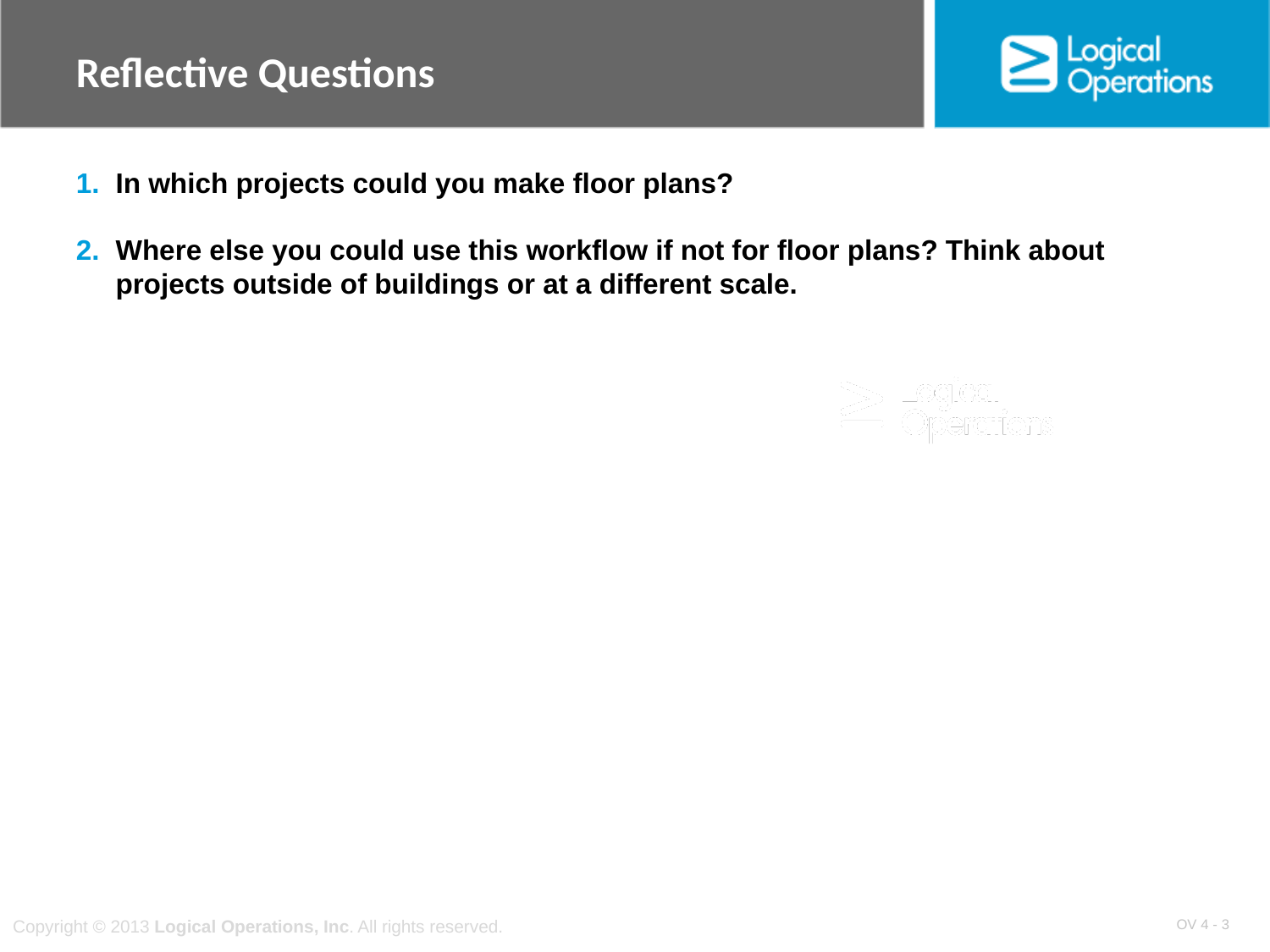

Reflective Questions
1. 	In which projects could you make floor plans?
2. 	Where else you could use this workflow if not for floor plans? Think about 	projects outside of buildings or at a different scale.